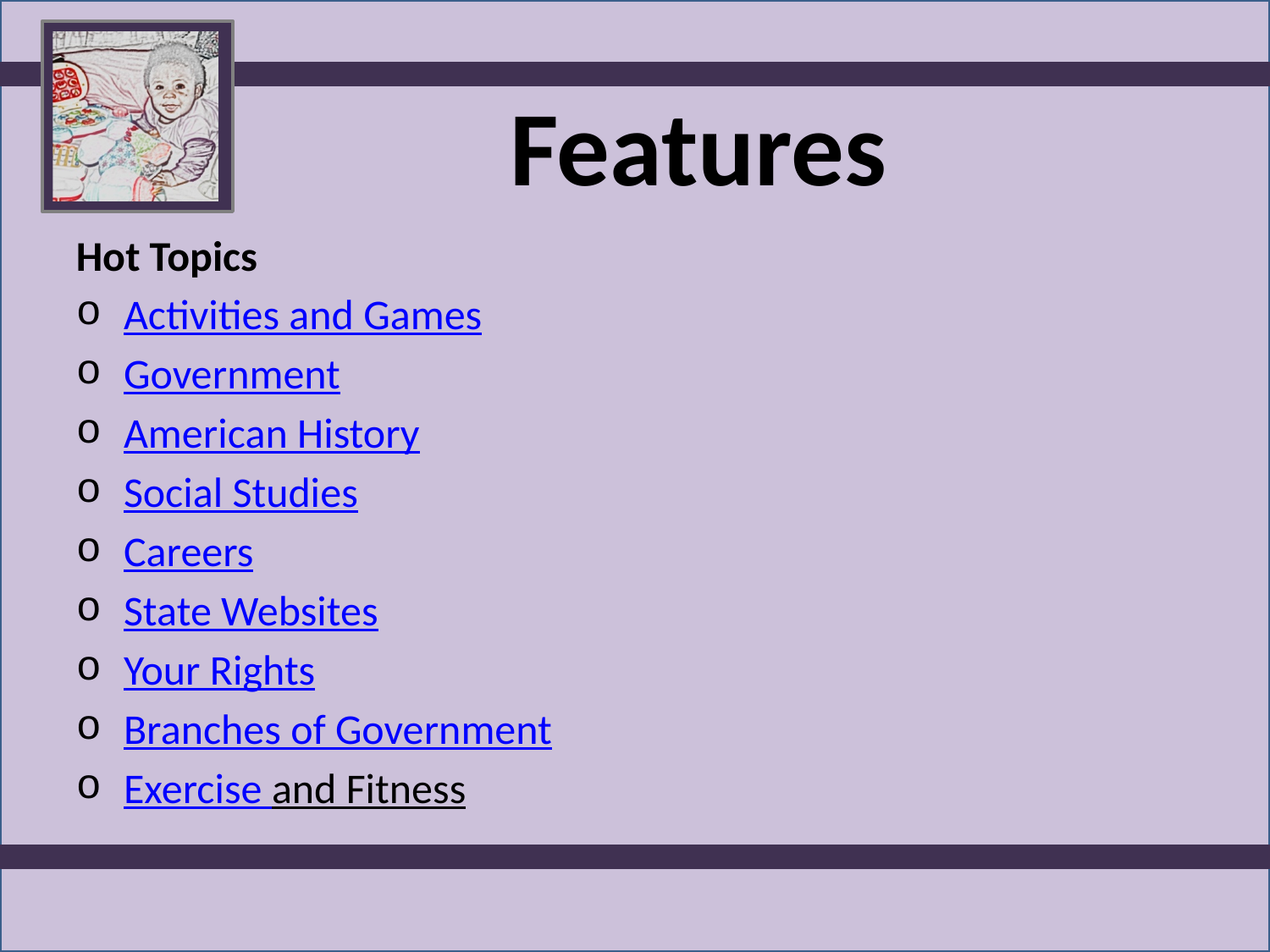

# Features
Hot Topics
Activities and Games
Government
American History
Social Studies
Careers
State Websites
Your Rights
Branches of Government
Exercise and Fitness